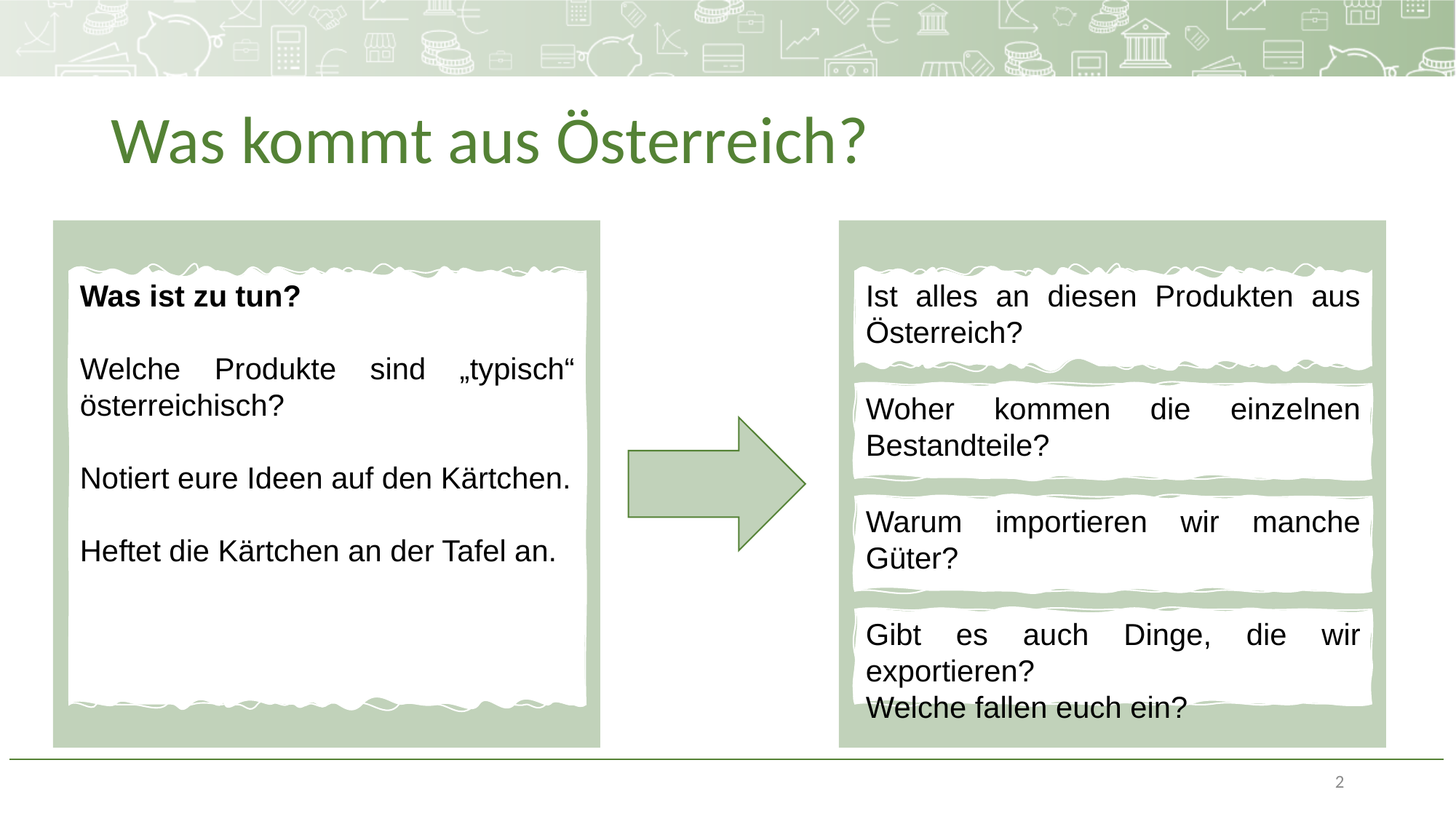

# Was kommt aus Österreich?

Ist alles an diesen Produkten aus Österreich?

Was ist zu tun?

Welche Produkte sind „typisch“ österreichisch?

Notiert eure Ideen auf den Kärtchen.

Heftet die Kärtchen an der Tafel an.

Woher kommen die einzelnen Bestandteile?

Warum importieren wir manche Güter?
Gibt es auch Dinge, die wir exportieren?
Welche fallen euch ein?

2